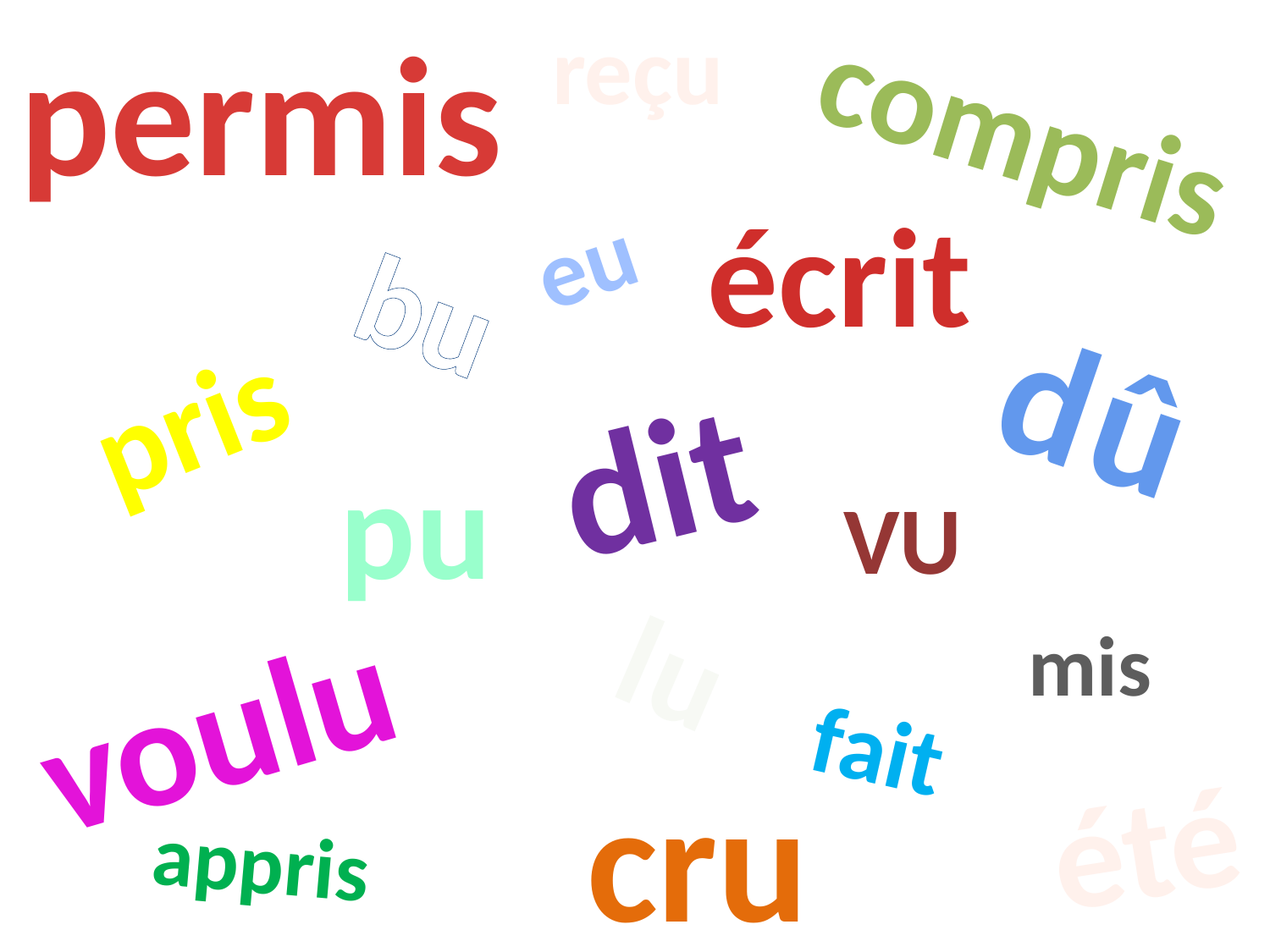

permis
reçu
compris
écrit
eu
bu
dû
pris
dit
pu
vu
lu
mis
voulu
fait
cru
été
appris